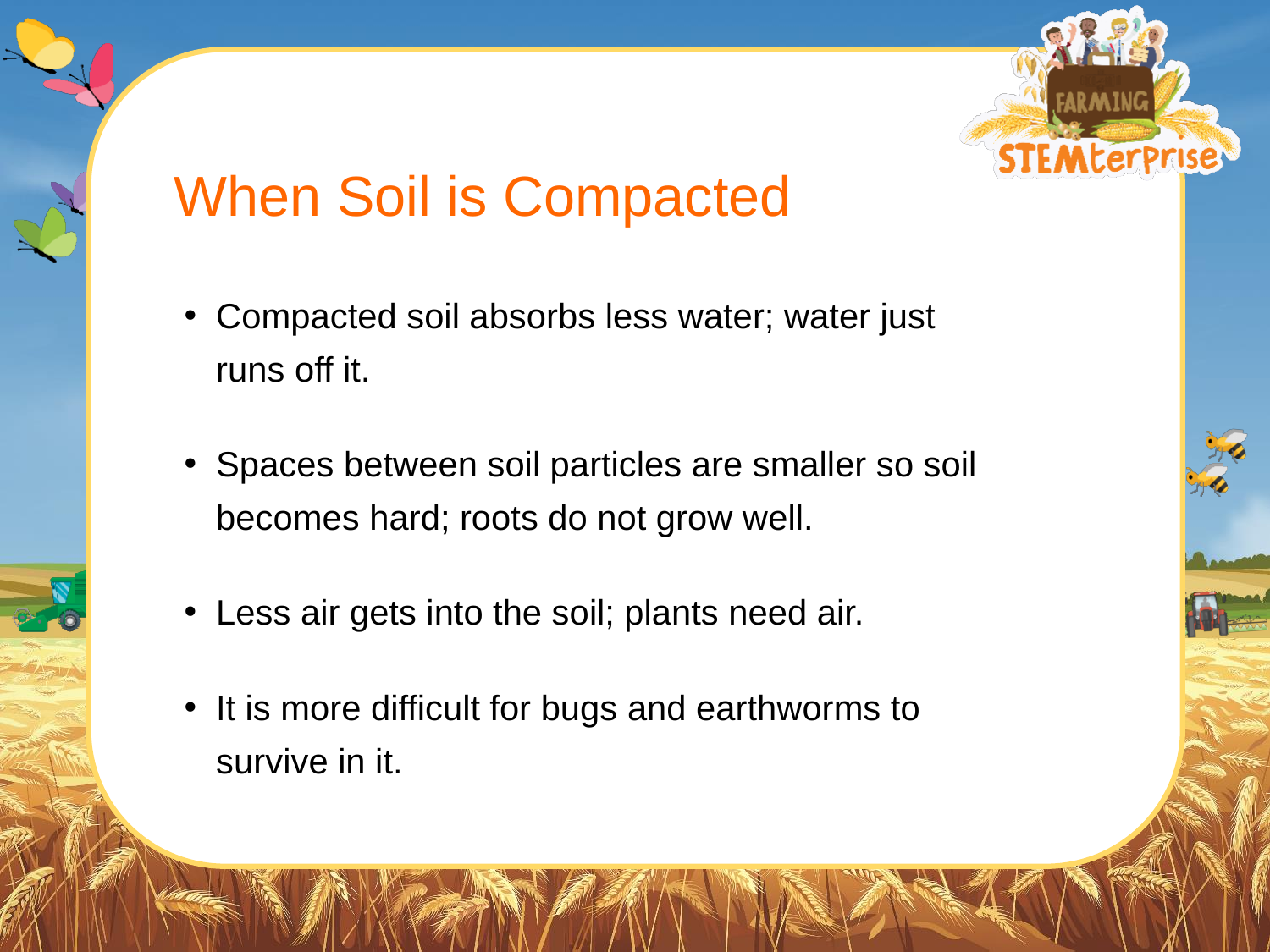

# When Soil is Compacted
Compacted soil absorbs less water; water just runs off it.
Spaces between soil particles are smaller so soil becomes hard; roots do not grow well.
Less air gets into the soil; plants need air.
It is more difficult for bugs and earthworms to survive in it.